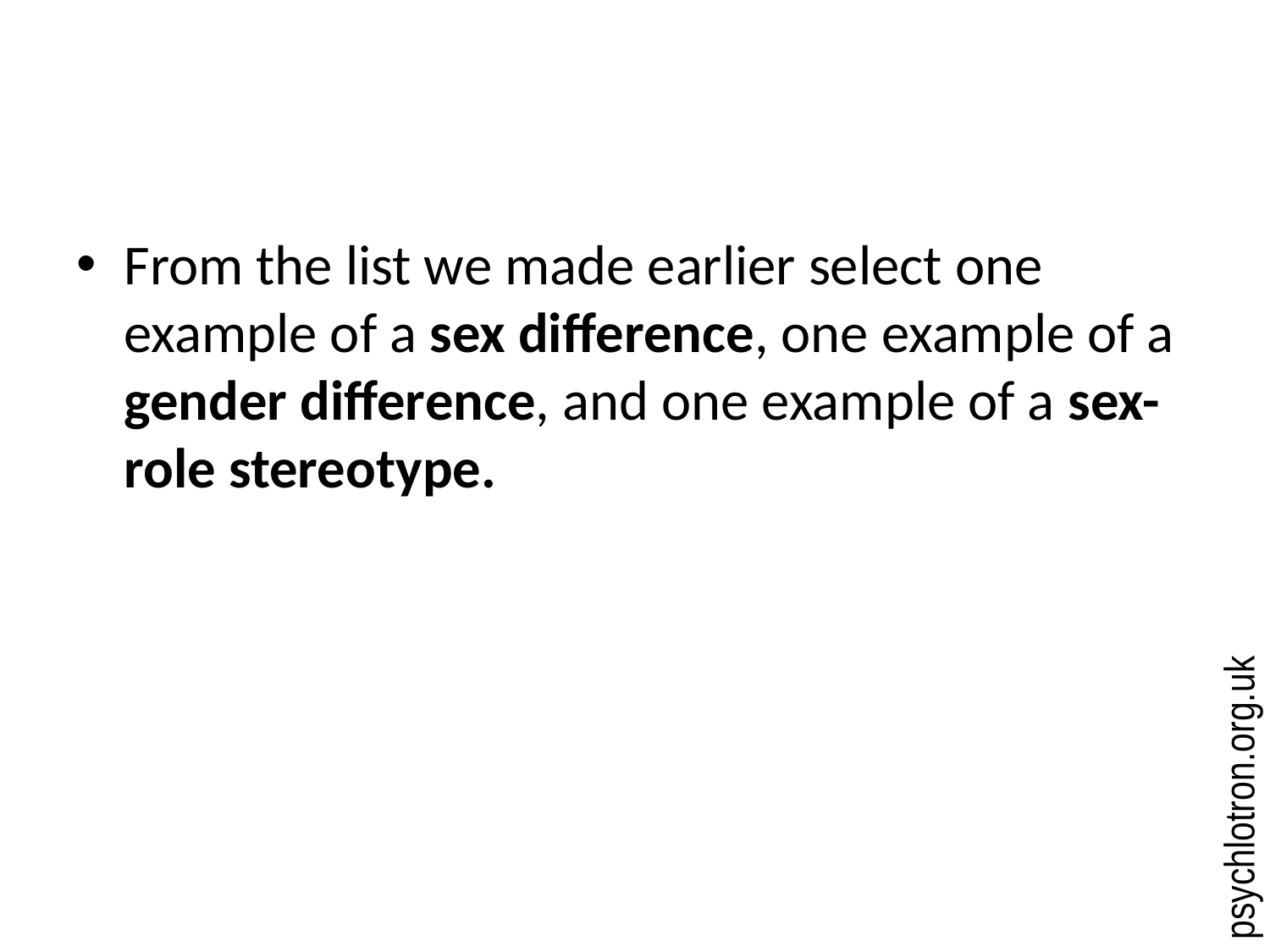

#
From the list we made earlier select one example of a sex difference, one example of a gender difference, and one example of a sex-role stereotype.